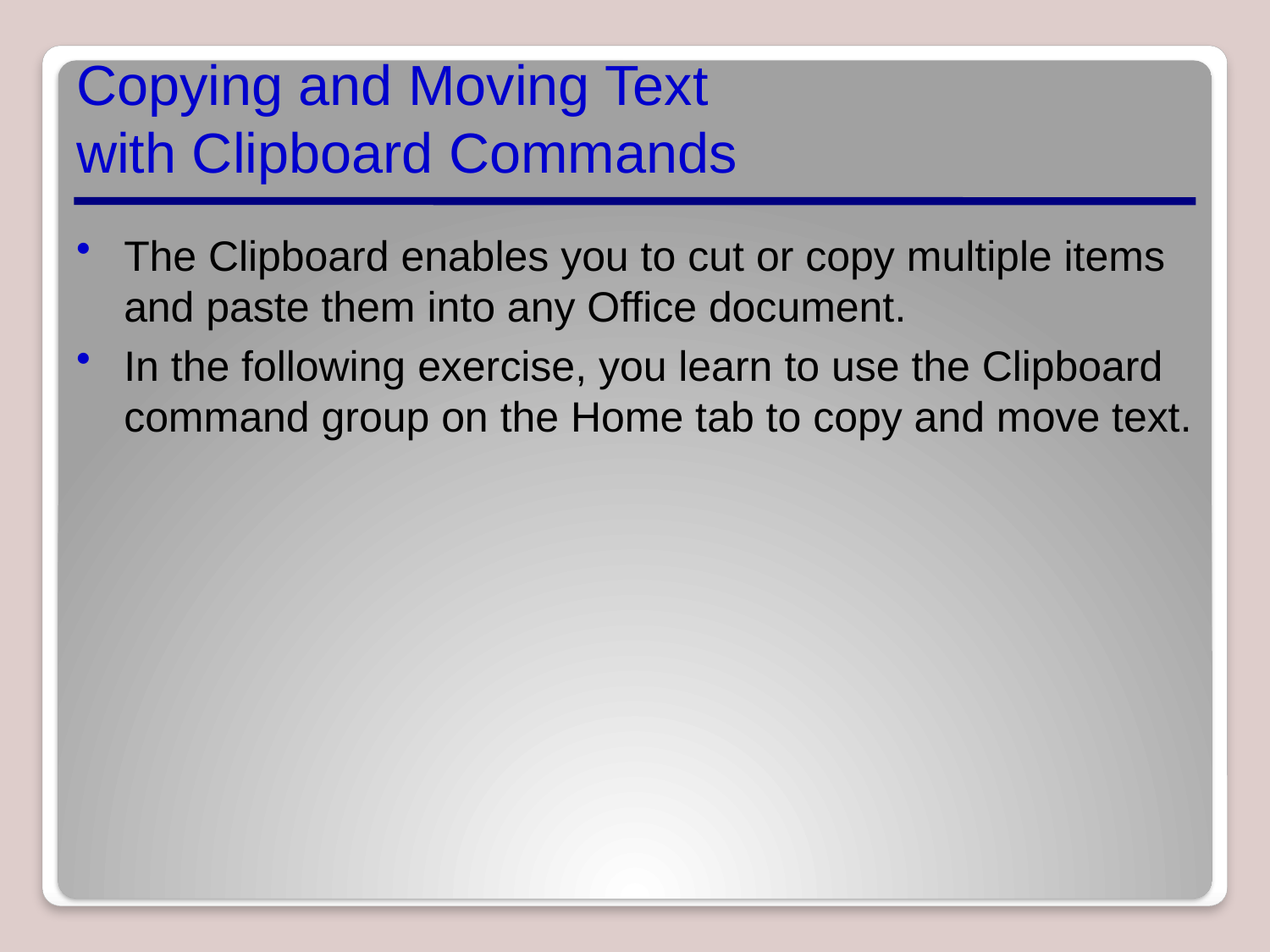

# Copying and Moving Text with Clipboard Commands
The Clipboard enables you to cut or copy multiple items and paste them into any Office document.
In the following exercise, you learn to use the Clipboard command group on the Home tab to copy and move text.